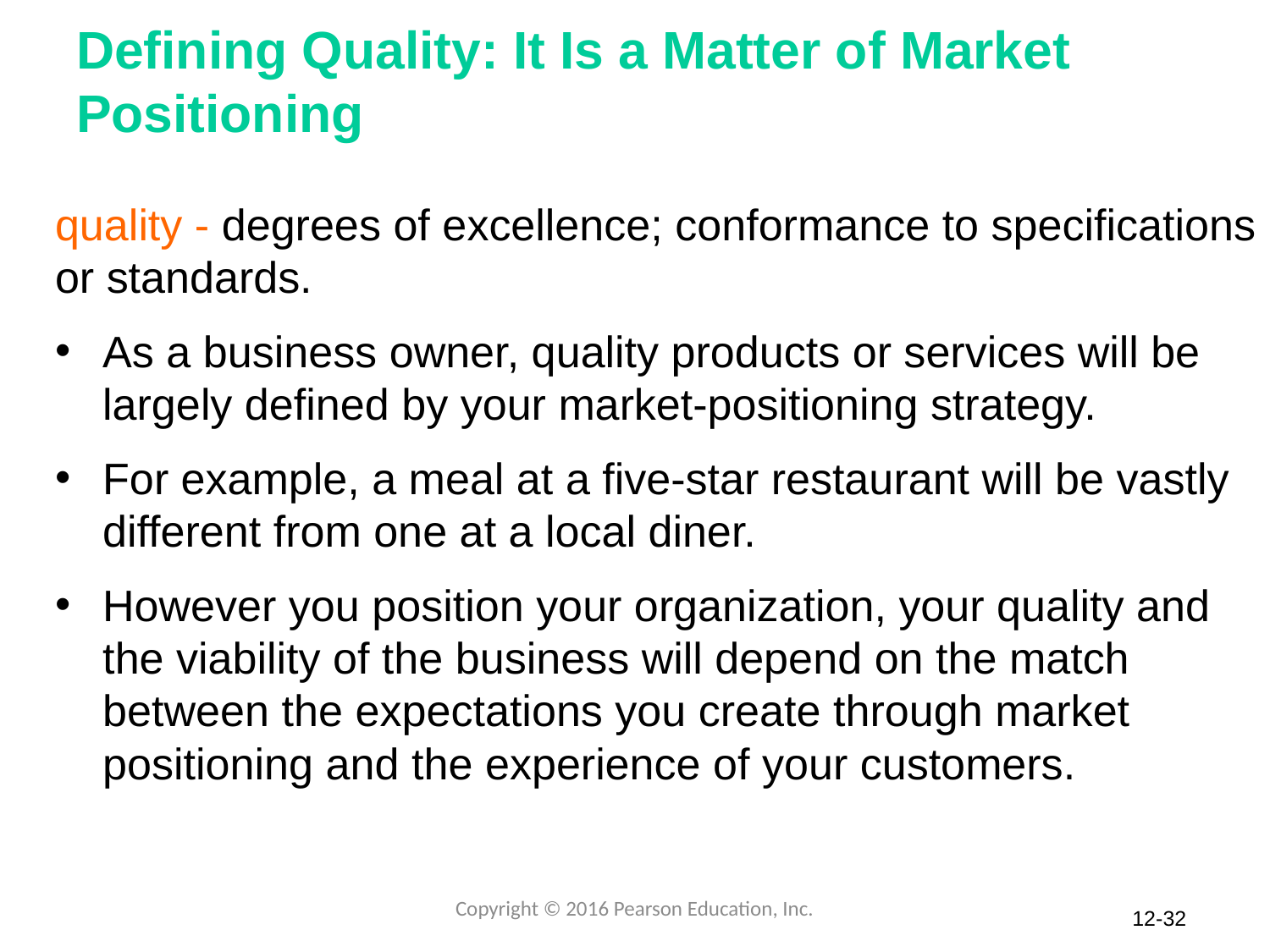

# Defining Quality: It Is a Matter of Market Positioning
quality - degrees of excellence; conformance to specifications or standards.

As a business owner, quality products or services will be largely defined by your market-positioning strategy.

For example, a meal at a five-star restaurant will be vastly different from one at a local diner.

However you position your organization, your quality and the viability of the business will depend on the match between the expectations you create through market positioning and the experience of your customers.
Copyright © 2016 Pearson Education, Inc.